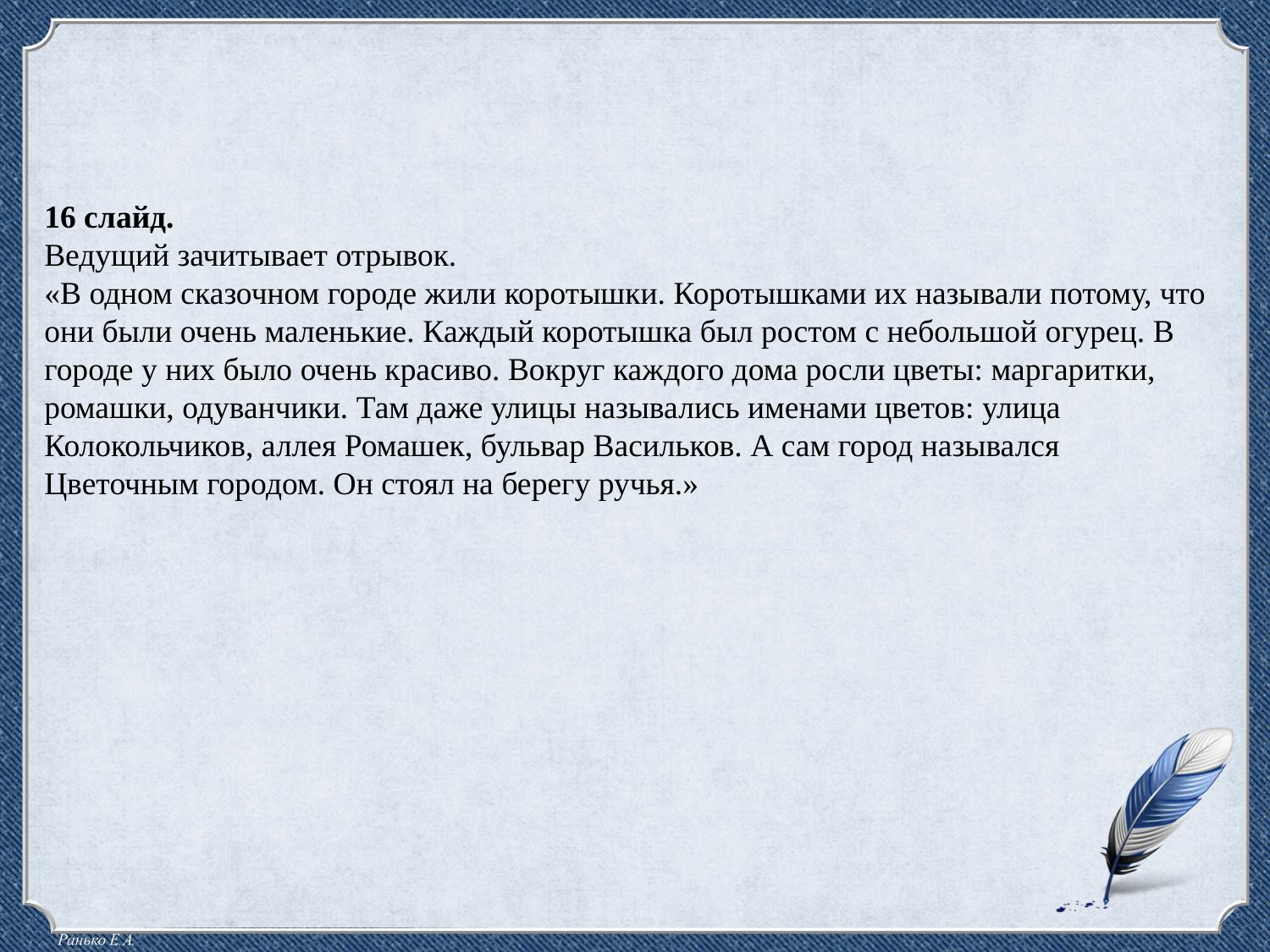

16 слайд.
Ведущий зачитывает отрывок.
«В одном сказочном городе жили коротышки. Коротышками их называли потому, что они были очень маленькие. Каждый коротышка был ростом с небольшой огурец. В городе у них было очень красиво. Вокруг каждого дома росли цветы: маргаритки, ромашки, одуванчики. Там даже улицы назывались именами цветов: улица Колокольчиков, аллея Ромашек, бульвар Васильков. А сам город назывался Цветочным городом. Он стоял на берегу ручья.»